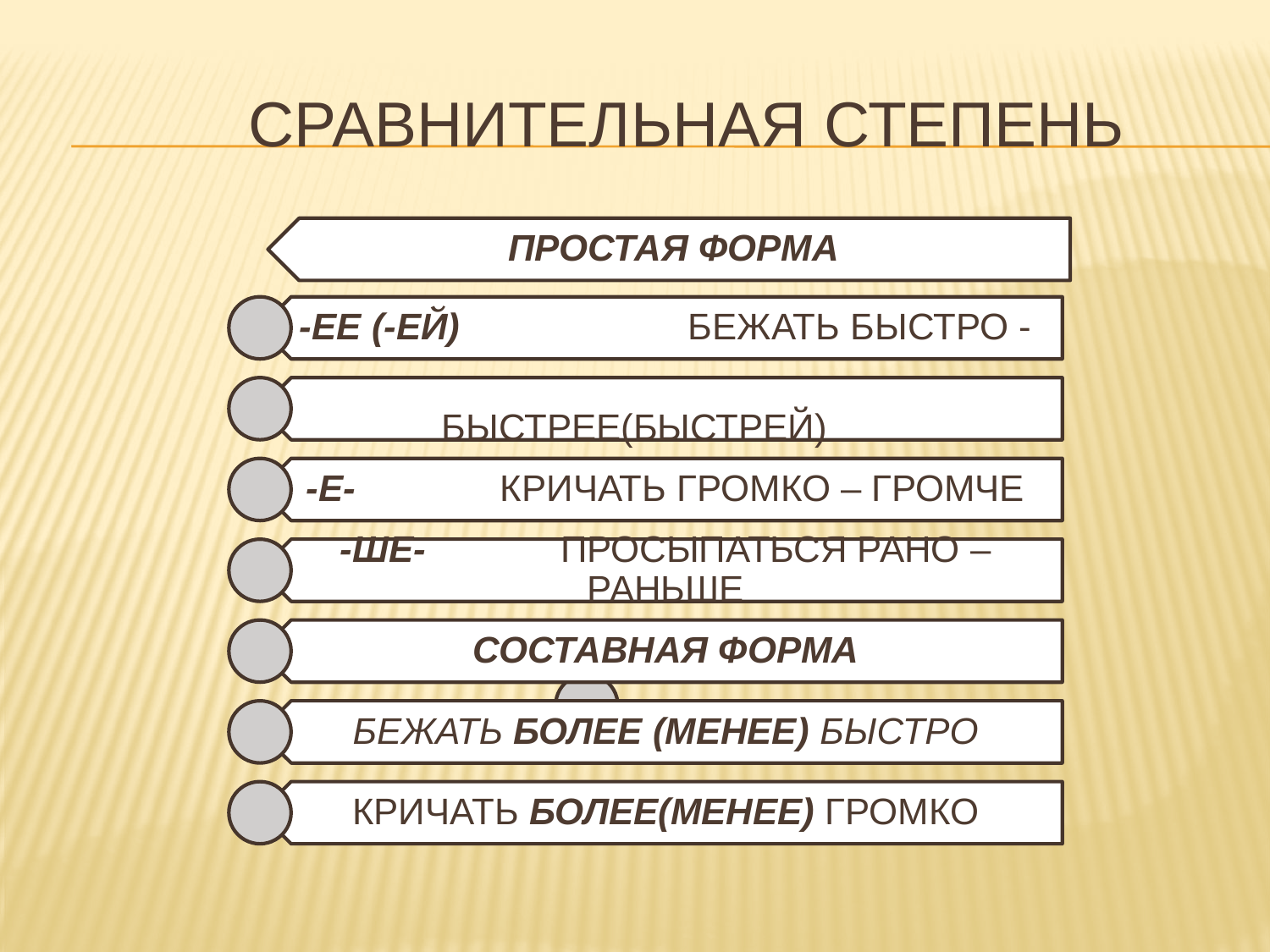

# сравнительная степень
ПРОСТАЯ ФОРМА
-ЕЕ (-ЕЙ)                      БЕЖАТЬ БЫСТРО -
                                     БЫСТРЕЕ(БЫСТРЕЙ)
-Е-              КРИЧАТЬ ГРОМКО – ГРОМЧЕ
-ШЕ-             ПРОСЫПАТЬСЯ РАНО – РАНЬШЕ
СОСТАВНАЯ ФОРМА
БЕЖАТЬ БОЛЕЕ (МЕНЕЕ) БЫСТРО
КРИЧАТЬ БОЛЕЕ(МЕНЕЕ) ГРОМКО